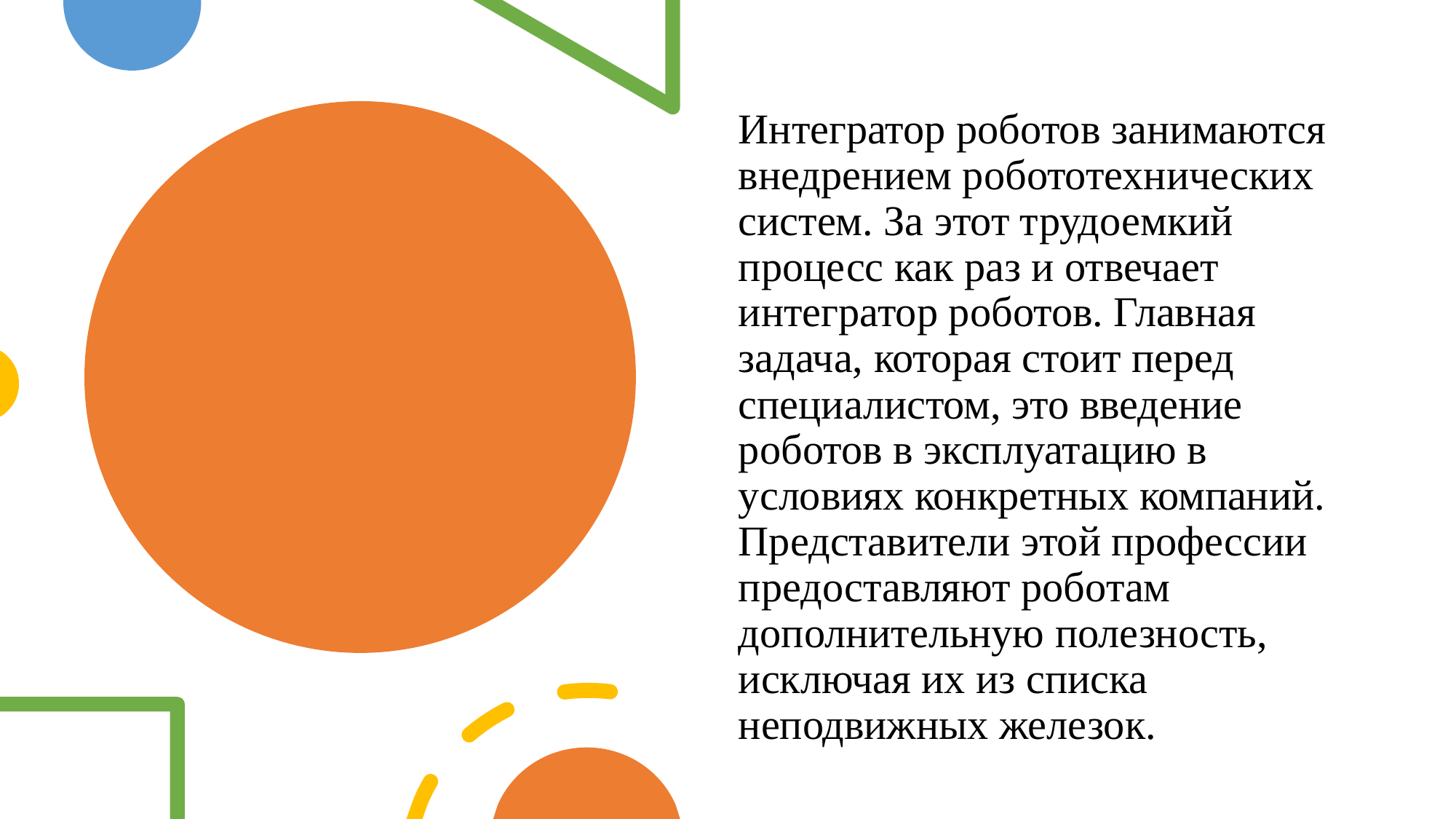

Интегратор роботов занимаются внедрением робототехнических систем. За этот трудоемкий процесс как раз и отвечает интегратор роботов. Главная задача, которая стоит перед специалистом, это введение роботов в эксплуатацию в условиях конкретных компаний. Представители этой профессии предоставляют роботам дополнительную полезность, исключая их из списка неподвижных железок.